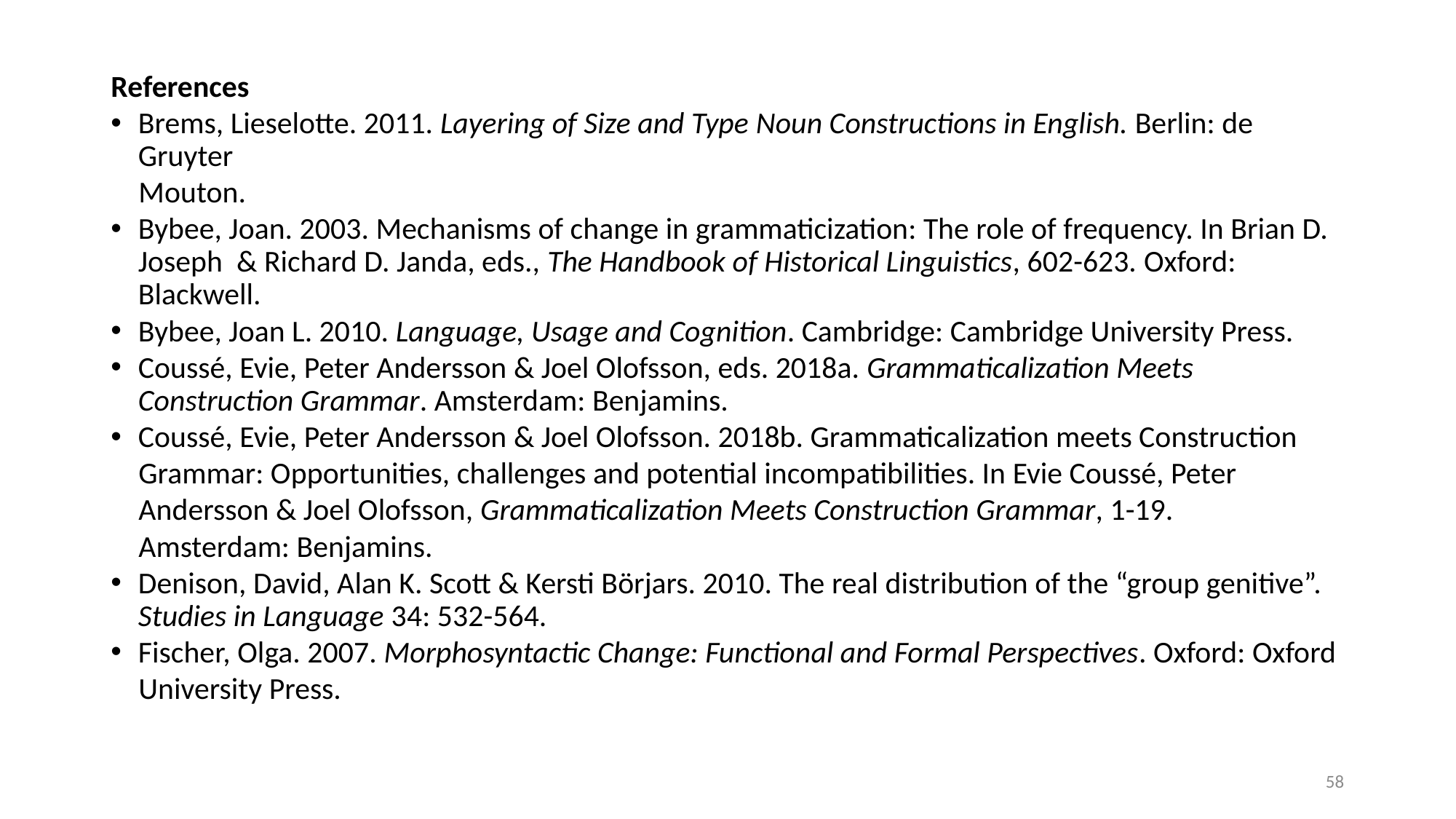

References
Brems, Lieselotte. 2011. Layering of Size and Type Noun Constructions in English. Berlin: de Gruyter
    Mouton.
Bybee, Joan. 2003. Mechanisms of change in grammaticization: The role of frequency. In Brian D. Joseph  & Richard D. Janda, eds., The Handbook of Historical Linguistics, 602-623. Oxford: Blackwell.
Bybee, Joan L. 2010. Language, Usage and Cognition. Cambridge: Cambridge University Press.
Coussé, Evie, Peter Andersson & Joel Olofsson, eds. 2018a. Grammaticalization Meets Construction Grammar. Amsterdam: Benjamins.
Coussé, Evie, Peter Andersson & Joel Olofsson. 2018b. Grammaticalization meets Construction
    Grammar: Opportunities, challenges and potential incompatibilities. In Evie Coussé, Peter
    Andersson & Joel Olofsson, Grammaticalization Meets Construction Grammar, 1-19.
    Amsterdam: Benjamins.
Denison, David, Alan K. Scott & Kersti Börjars. 2010. The real distribution of the “group genitive”. Studies in Language 34: 532-564.
Fischer, Olga. 2007. Morphosyntactic Change: Functional and Formal Perspectives. Oxford: Oxford
    University Press.

58